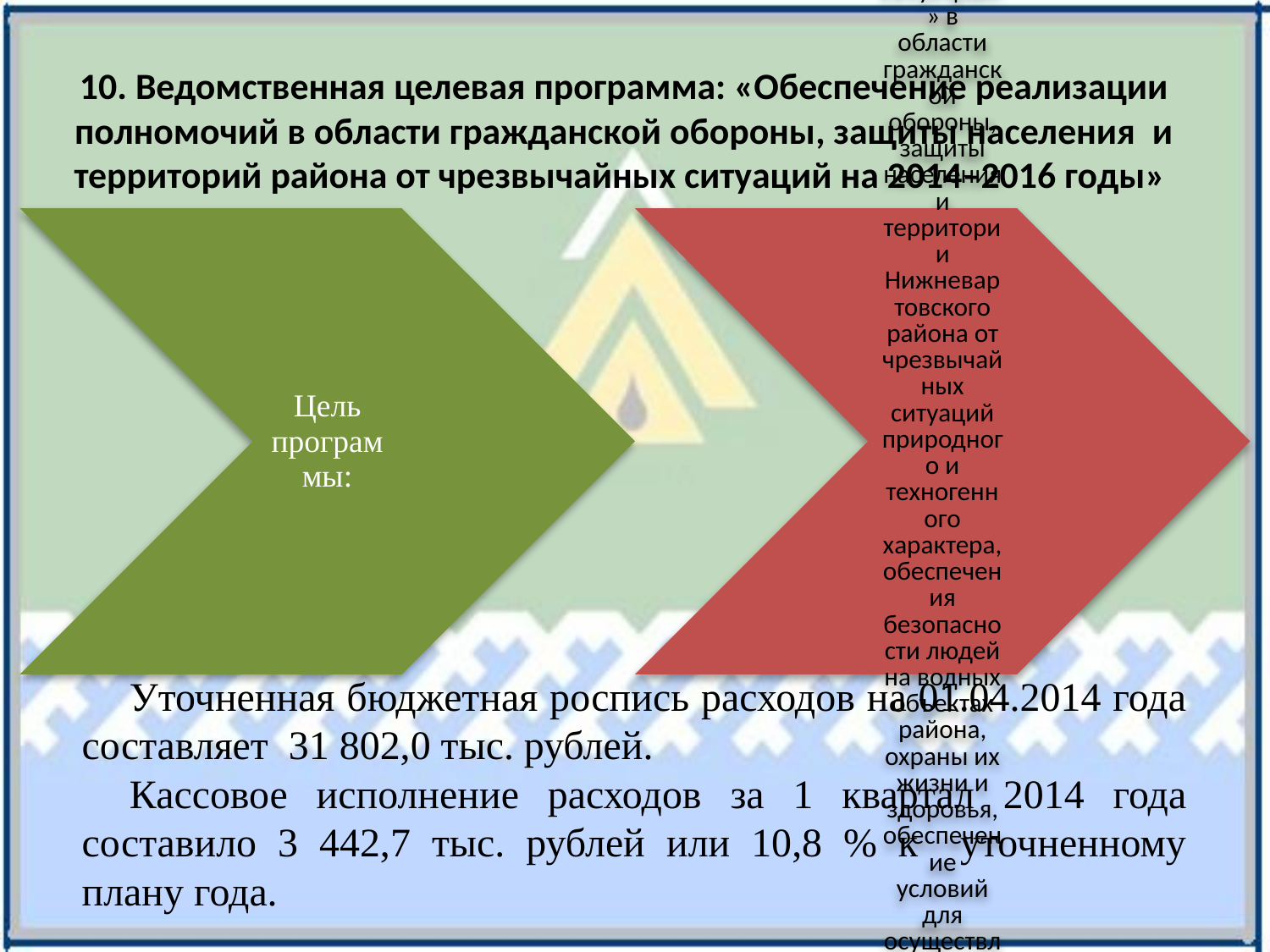

10. Ведомственная целевая программа: «Обеспечение реализации полномочий в области гражданской обороны, защиты населения  и территорий района от чрезвычайных ситуаций на 2014–2016 годы»

Уточненная бюджетная роспись расходов на 01.04.2014 года составляет  31 802,0 тыс. рублей.
Кассовое исполнение расходов за 1 квартал 2014 года составило 3 442,7 тыс. рублей или 10,8 % к  уточненному плану года.